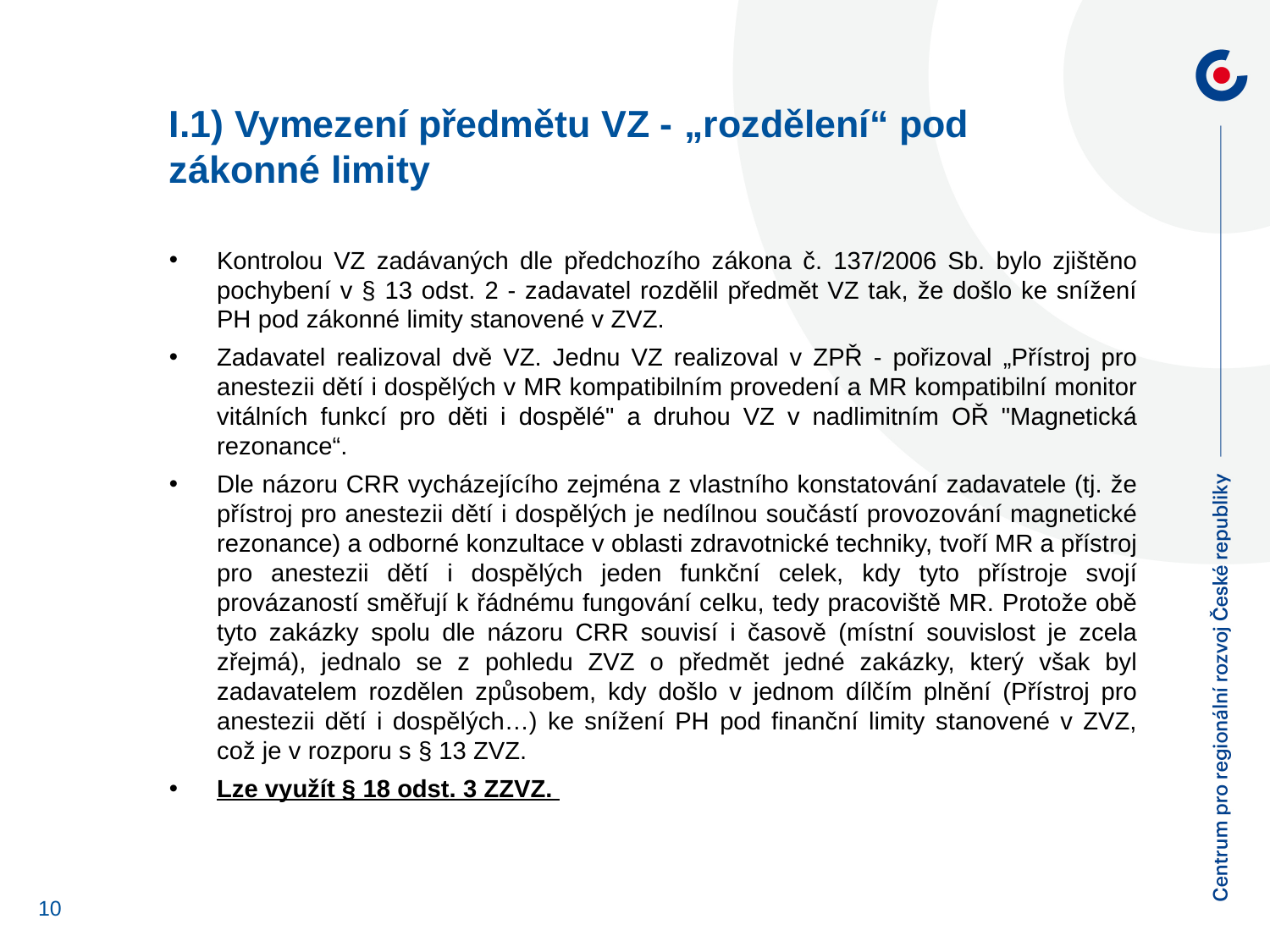

I.1) Vymezení předmětu VZ - „rozdělení“ pod
zákonné limity
Kontrolou VZ zadávaných dle předchozího zákona č. 137/2006 Sb. bylo zjištěno pochybení v § 13 odst. 2 - zadavatel rozdělil předmět VZ tak, že došlo ke snížení PH pod zákonné limity stanovené v ZVZ.
Zadavatel realizoval dvě VZ. Jednu VZ realizoval v ZPŘ - pořizoval „Přístroj pro anestezii dětí i dospělých v MR kompatibilním provedení a MR kompatibilní monitor vitálních funkcí pro děti i dospělé" a druhou VZ v nadlimitním OŘ "Magnetická rezonance“.
Dle názoru CRR vycházejícího zejména z vlastního konstatování zadavatele (tj. že přístroj pro anestezii dětí i dospělých je nedílnou součástí provozování magnetické rezonance) a odborné konzultace v oblasti zdravotnické techniky, tvoří MR a přístroj pro anestezii dětí i dospělých jeden funkční celek, kdy tyto přístroje svojí provázaností směřují k řádnému fungování celku, tedy pracoviště MR. Protože obě tyto zakázky spolu dle názoru CRR souvisí i časově (místní souvislost je zcela zřejmá), jednalo se z pohledu ZVZ o předmět jedné zakázky, který však byl zadavatelem rozdělen způsobem, kdy došlo v jednom dílčím plnění (Přístroj pro anestezii dětí i dospělých…) ke snížení PH pod finanční limity stanovené v ZVZ, což je v rozporu s § 13 ZVZ.
Lze využít § 18 odst. 3 ZZVZ.
10